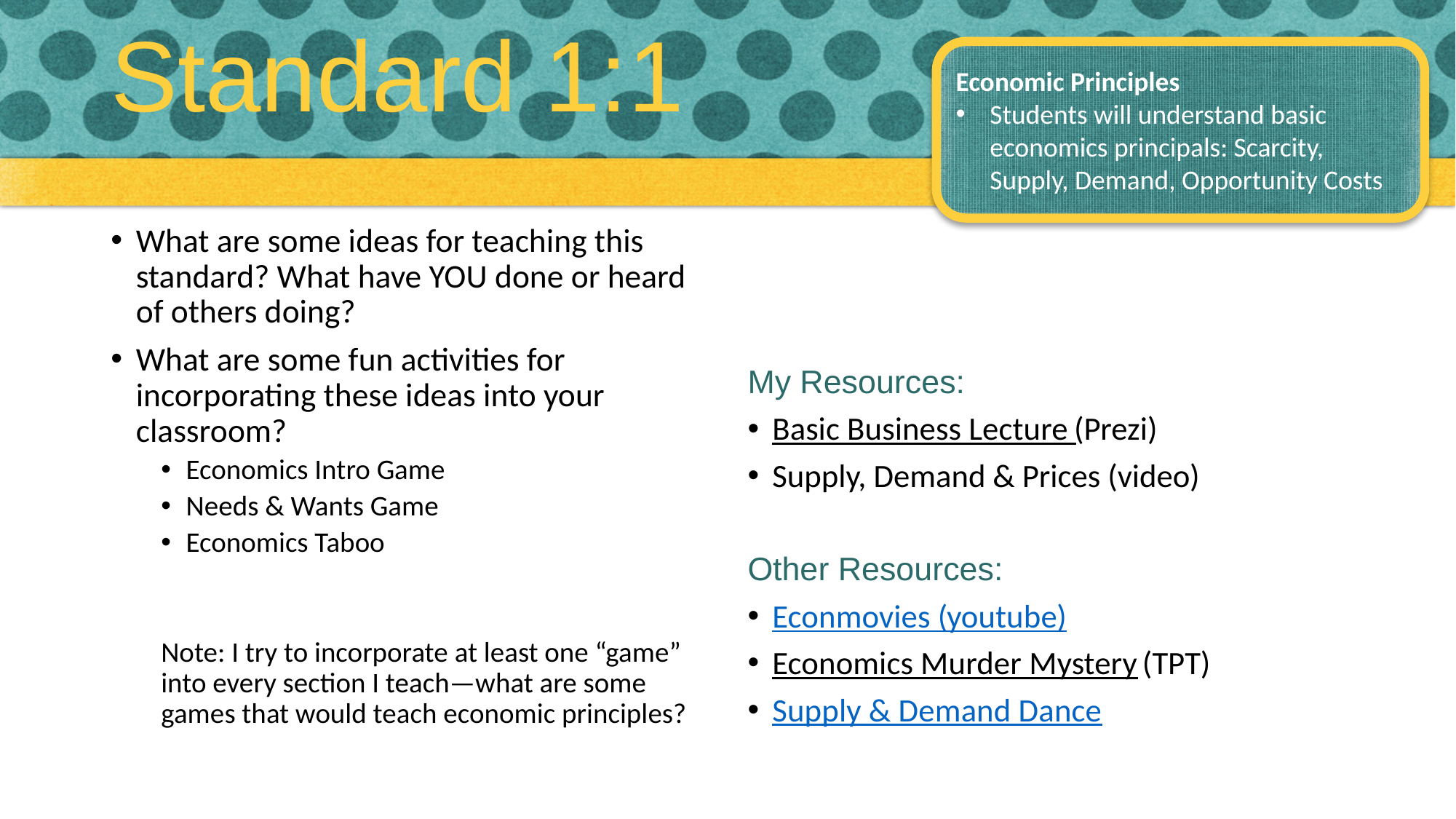

# Standard 1:1
Economic Principles
Students will understand basic economics principals: Scarcity, Supply, Demand, Opportunity Costs
What are some ideas for teaching this standard? What have YOU done or heard of others doing?
What are some fun activities for incorporating these ideas into your classroom?
Economics Intro Game
Needs & Wants Game
Economics Taboo

Note: I try to incorporate at least one “game” into every section I teach—what are some games that would teach economic principles?

My Resources:
Basic Business Lecture (Prezi)
Supply, Demand & Prices (video)

Other Resources:
Econmovies (youtube)
Economics Murder Mystery (TPT)
Supply & Demand Dance